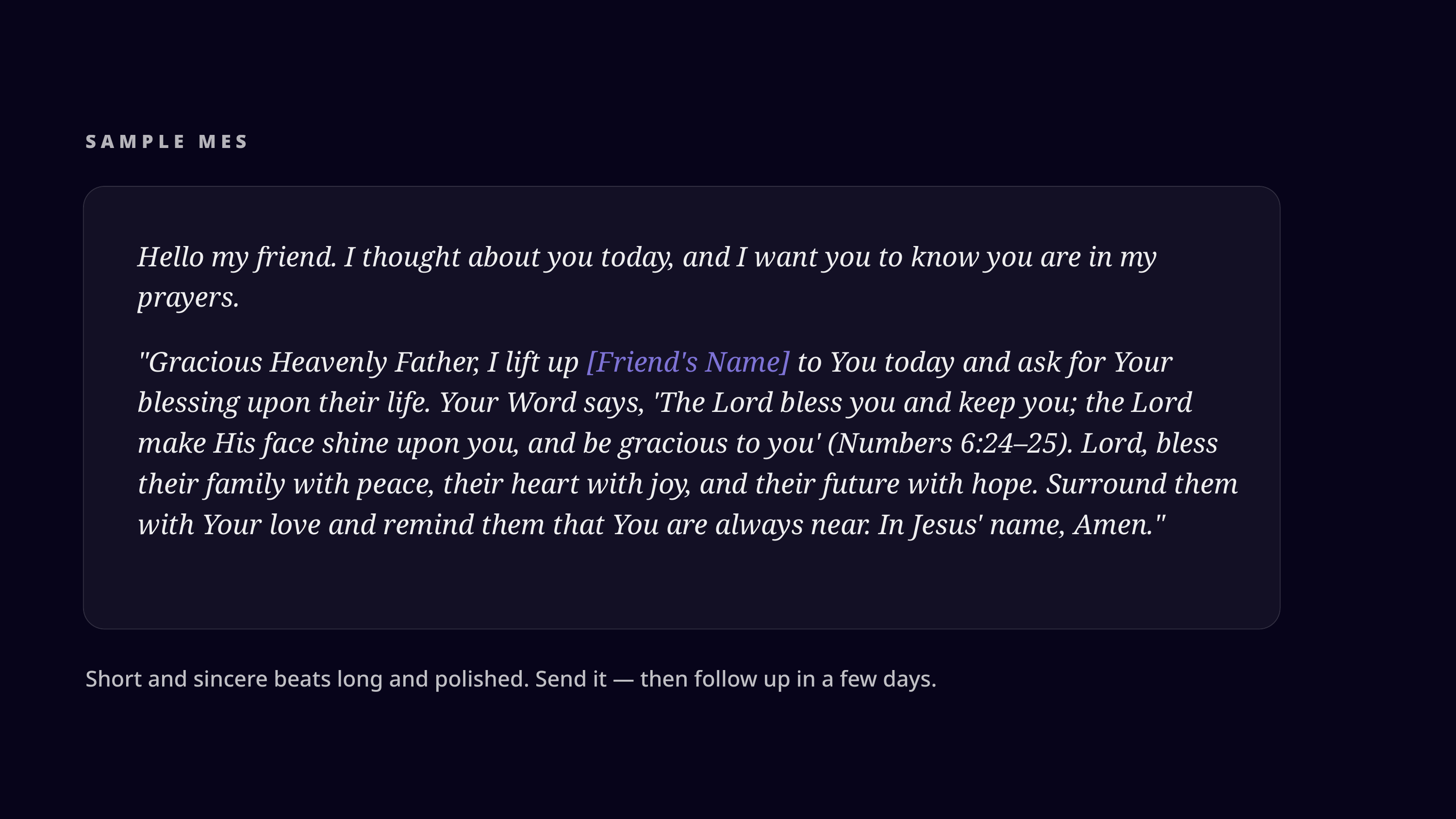

SAMPLE MESSAGE

Hello my friend. I thought about you today, and I want you to know you are in my prayers.
"Gracious Heavenly Father, I lift up [Friend's Name] to You today and ask for Your blessing upon their life. Your Word says, 'The Lord bless you and keep you; the Lord make His face shine upon you, and be gracious to you' (Numbers 6:24–25). Lord, bless their family with peace, their heart with joy, and their future with hope. Surround them with Your love and remind them that You are always near. In Jesus' name, Amen."
Short and sincere beats long and polished. Send it — then follow up in a few days.